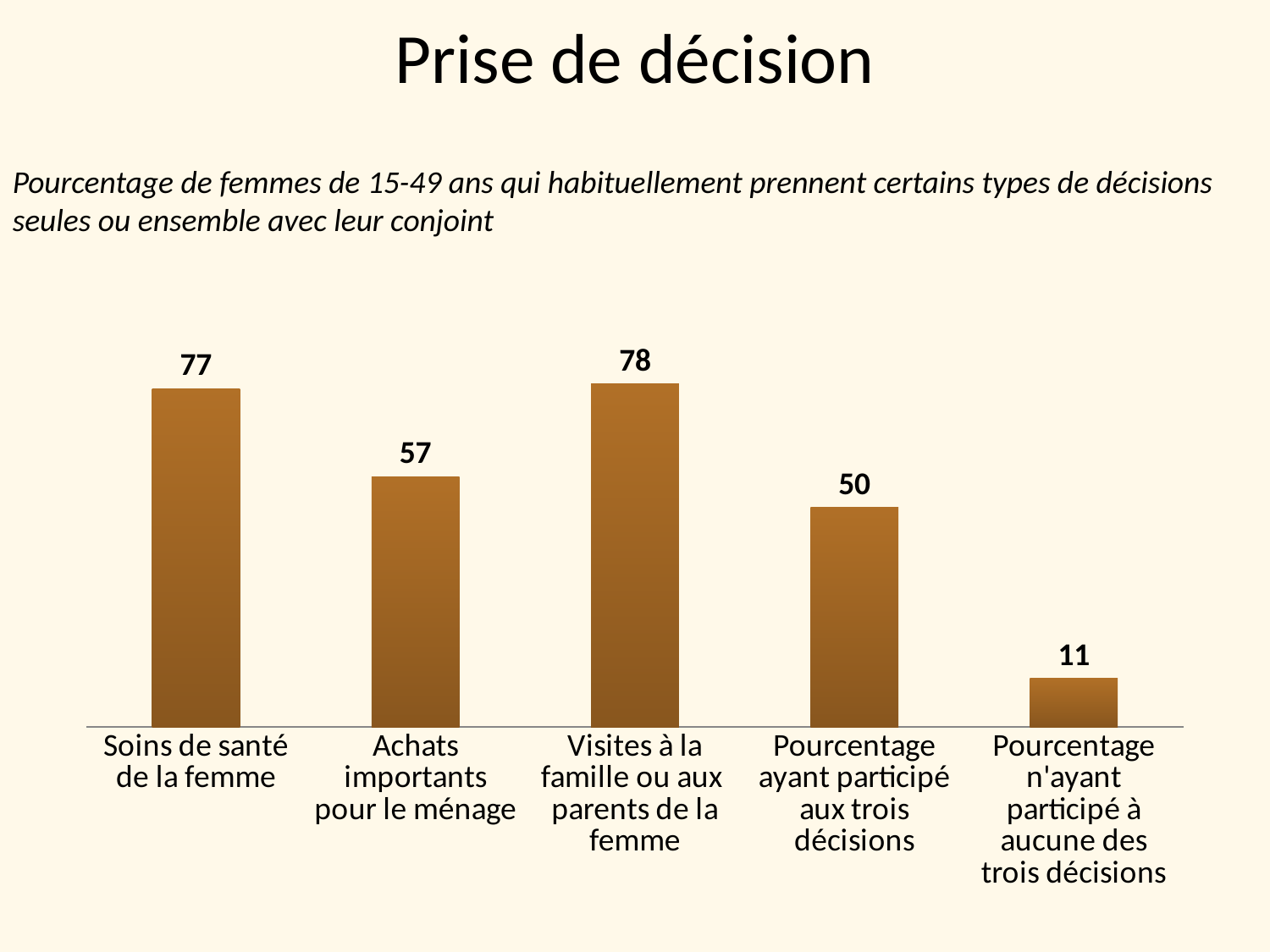

# Prise de décision
Pourcentage de femmes de 15-49 ans qui habituellement prennent certains types de décisions seules ou ensemble avec leur conjoint

### Chart

| Category | Series 1 |
|---|---|
| Soins de santé de la femme | 77.0 |
| Achats importants pour le ménage | 57.0 |
| Visites à la famille ou aux  parents de la femme | 78.0 |
| Pourcentage ayant participé aux trois décisions | 50.0 |
| Pourcentage n'ayant participé à aucune des trois décisions | 11.0 |